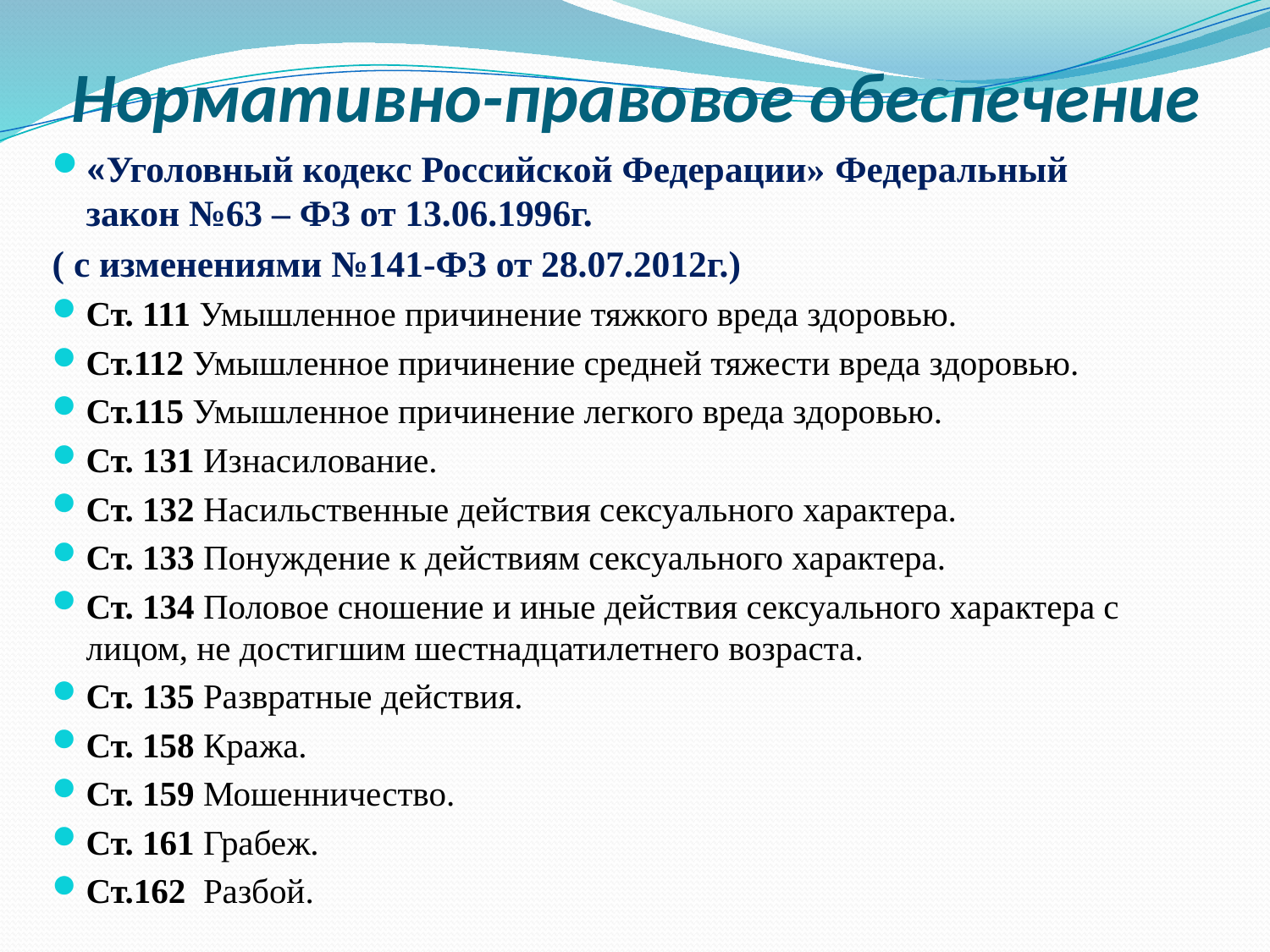

# Нормативно-правовое обеспечение
«Уголовный кодекс Российской Федерации» Федеральный закон №63 – ФЗ от 13.06.1996г.
( с изменениями №141-ФЗ от 28.07.2012г.)
Ст. 111 Умышленное причинение тяжкого вреда здоровью.
Ст.112 Умышленное причинение средней тяжести вреда здоровью.
Ст.115 Умышленное причинение легкого вреда здоровью.
Ст. 131 Изнасилование.
Ст. 132 Насильственные действия сексуального характера.
Ст. 133 Понуждение к действиям сексуального характера.
Ст. 134 Половое сношение и иные действия сексуального характера с лицом, не достигшим шестнадцатилетнего возраста.
Ст. 135 Развратные действия.
Ст. 158 Кража.
Ст. 159 Мошенничество.
Ст. 161 Грабеж.
Ст.162  Разбой.